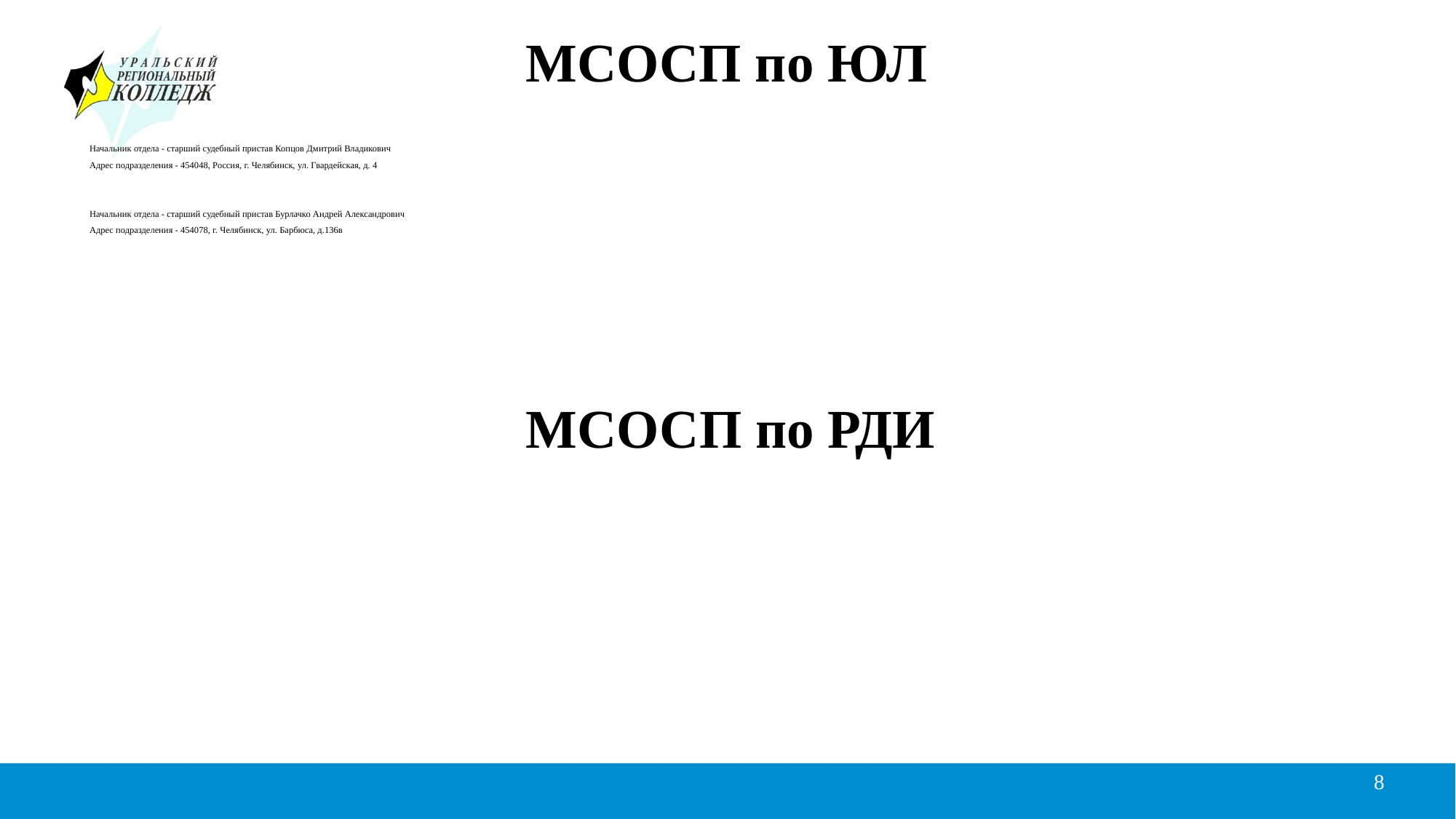

МСОСП по ЮЛ
Начальник отдела - старший судебный пристав Копцов Дмитрий Владикович
Адрес подразделения - 454048, Россия, г. Челябинск, ул. Гвардейская, д. 4

Начальник отдела - старший судебный пристав Бурлачко Андрей Александрович
Адрес подразделения - 454078, г. Челябинск, ул. Барбюса, д.136в

МСОСП по РДИ
8